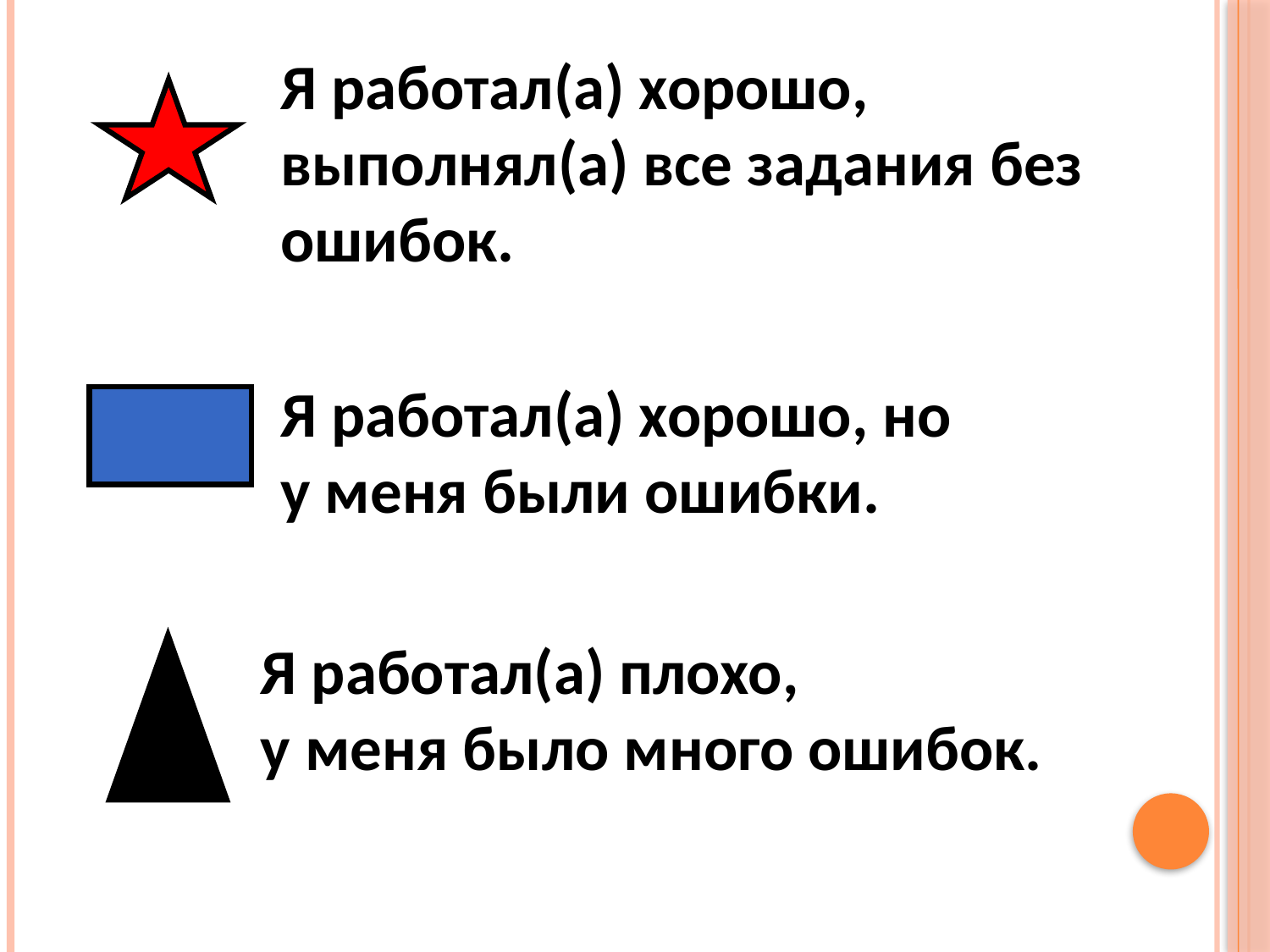

Я работал(а) хорошо,
выполнял(а) все задания без ошибок.

Я работал(а) хорошо, но
у меня были ошибки.

Я работал(а) плохо,
у меня было много ошибок.